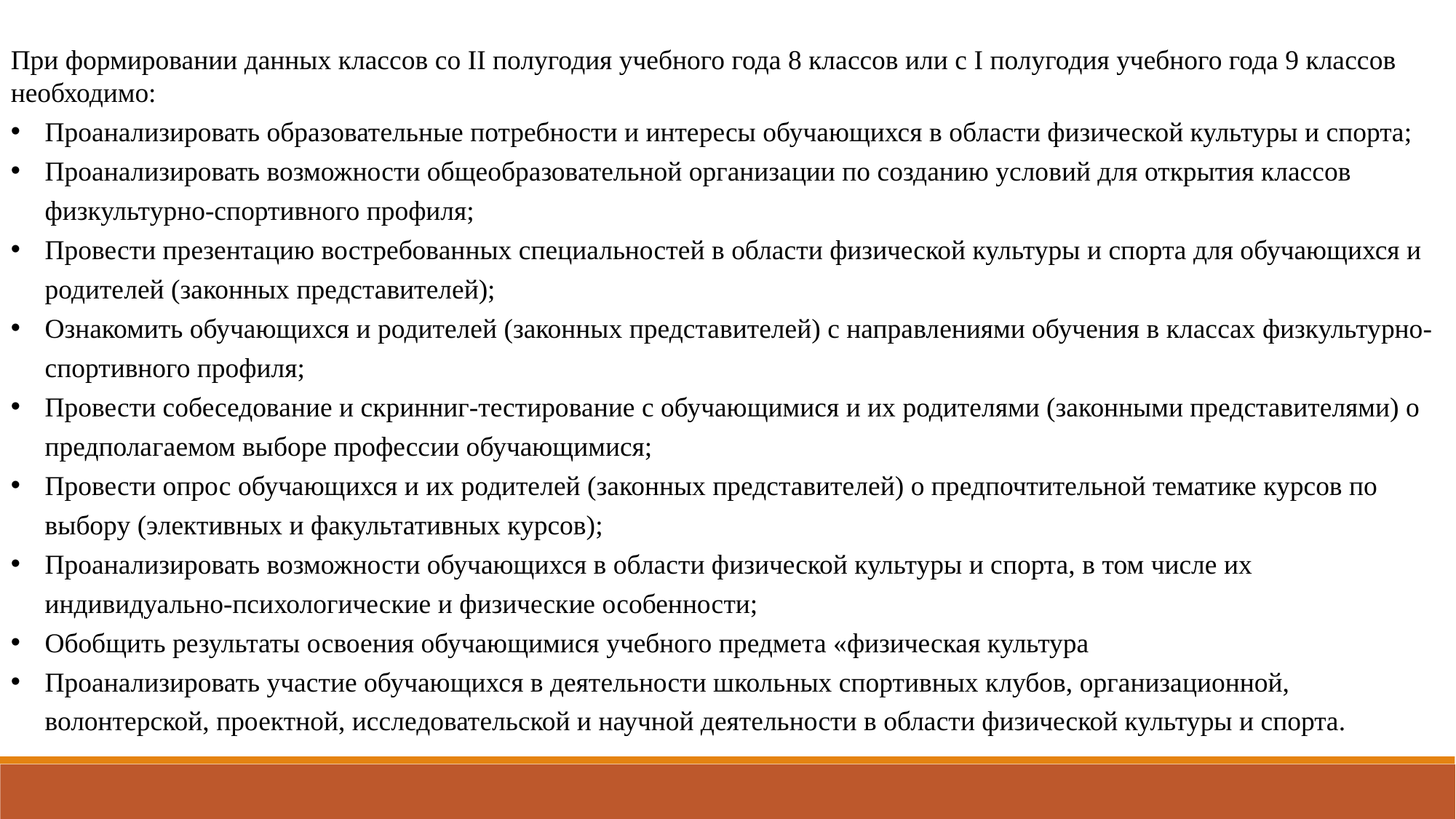

При формировании данных классов со II полугодия учебного года 8 классов или с I полугодия учебного года 9 классов необходимо:
Проанализировать образовательные потребности и интересы обучающихся в области физической культуры и спорта;
Проанализировать возможности общеобразовательной организации по созданию условий для открытия классов физкультурно-спортивного профиля;
Провести презентацию востребованных специальностей в области физической культуры и спорта для обучающихся и родителей (законных представителей);
Ознакомить обучающихся и родителей (законных представителей) с направлениями обучения в классах физкультурно-спортивного профиля;
Провести собеседование и скринниг-тестирование с обучающимися и их родителями (законными представителями) о предполагаемом выборе профессии обучающимися;
Провести опрос обучающихся и их родителей (законных представителей) о предпочтительной тематике курсов по выбору (элективных и факультативных курсов);
Проанализировать возможности обучающихся в области физической культуры и спорта, в том числе их индивидуально-психологические и физические особенности;
Обобщить результаты освоения обучающимися учебного предмета «физическая культура
Проанализировать участие обучающихся в деятельности школьных спортивных клубов, организационной, волонтерской, проектной, исследовательской и научной деятельности в области физической культуры и спорта.